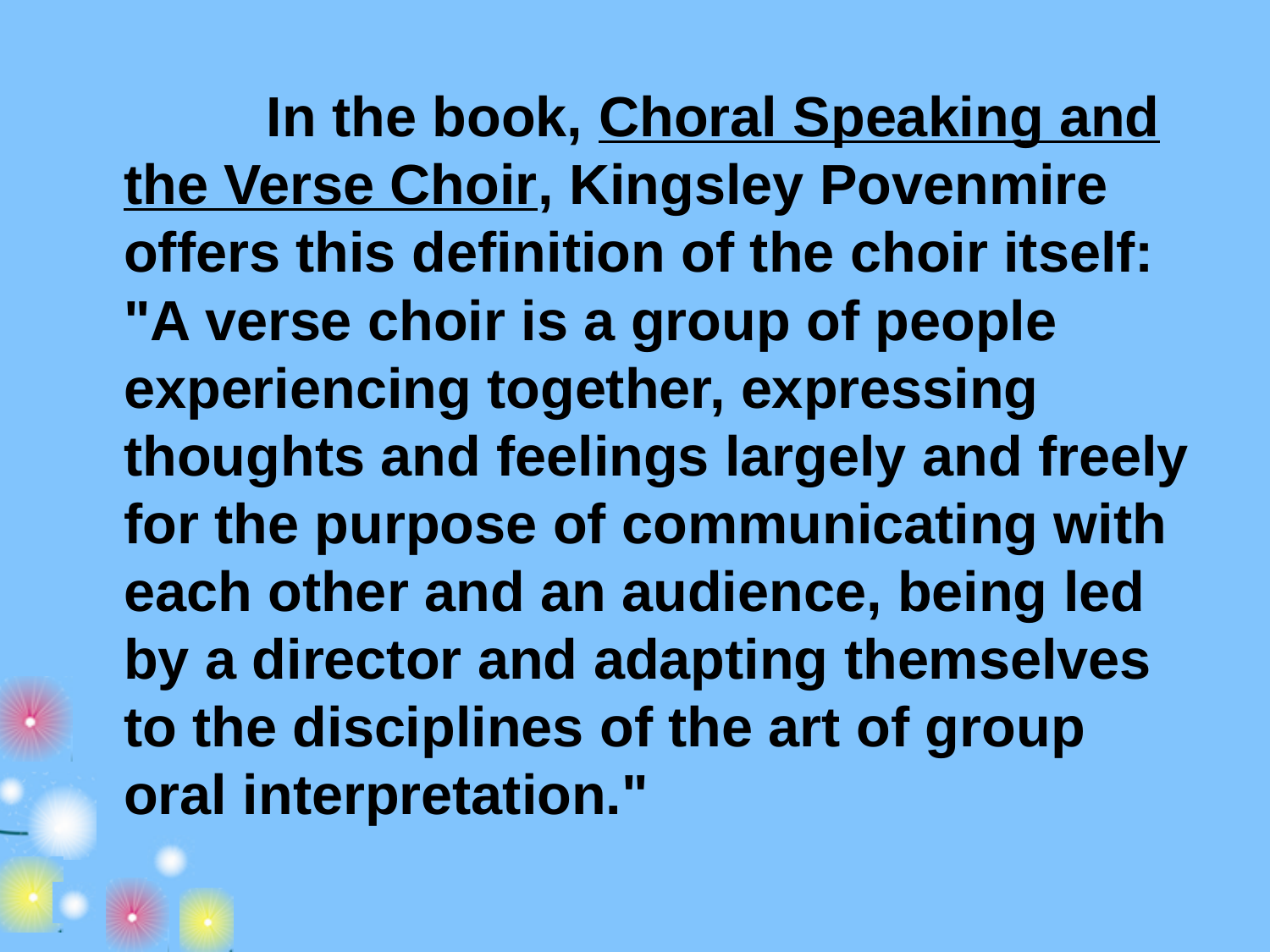

In the book, Choral Speaking and the Verse Choir, Kingsley Povenmire offers this definition of the choir itself:  "A verse choir is a group of people experiencing together, expressing thoughts and feelings largely and freely for the purpose of communicating with each other and an audience, being led by a director and adapting themselves to the disciplines of the art of group oral interpretation."